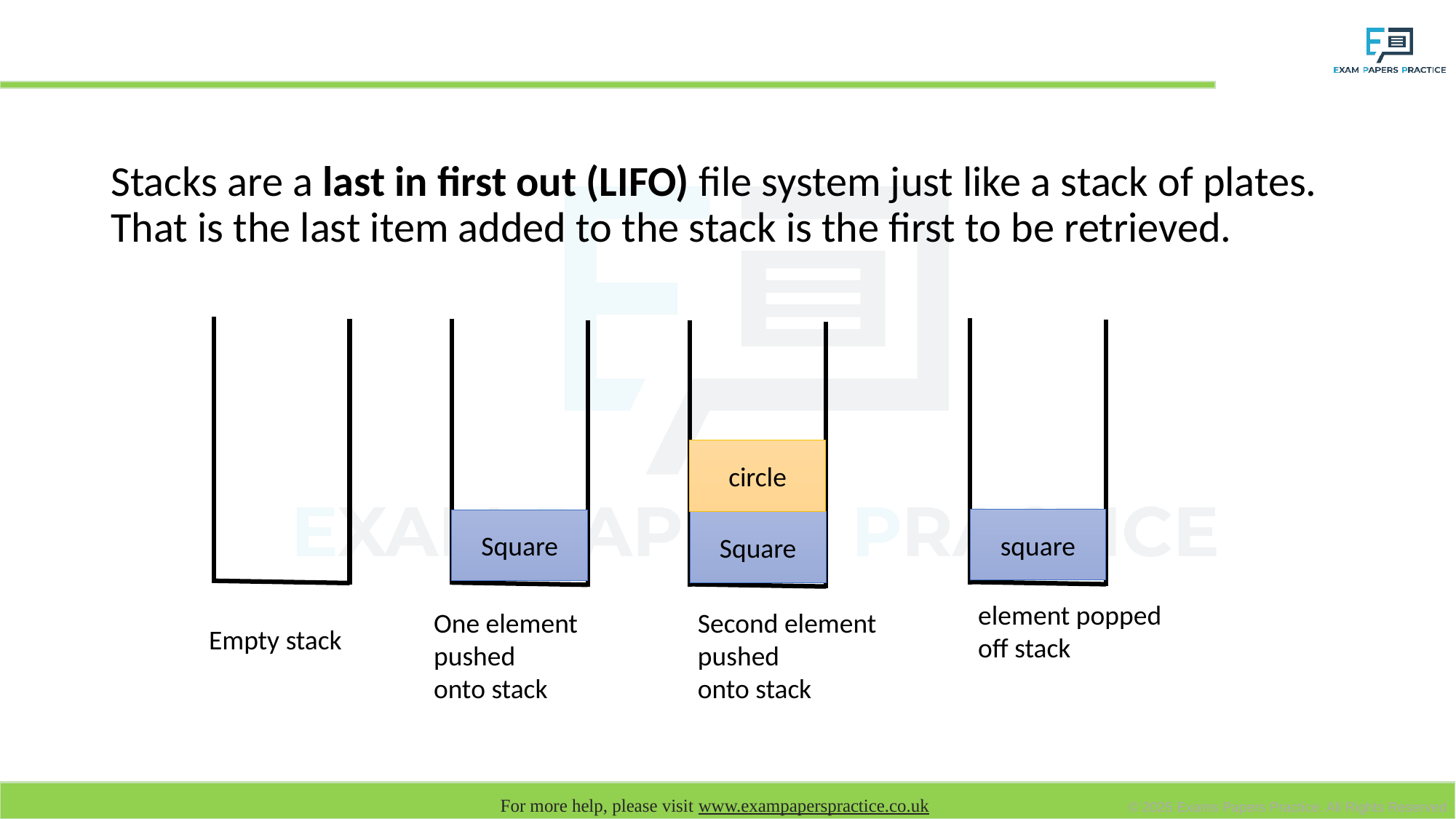

# Stacks
Stacks are a last in first out (LIFO) file system just like a stack of plates.  That is the last item added to the stack is the first to be retrieved.
circle
square
Square
Square
element popped off stack
Second element pushed
onto stack
One element pushed
onto stack
  Empty stack